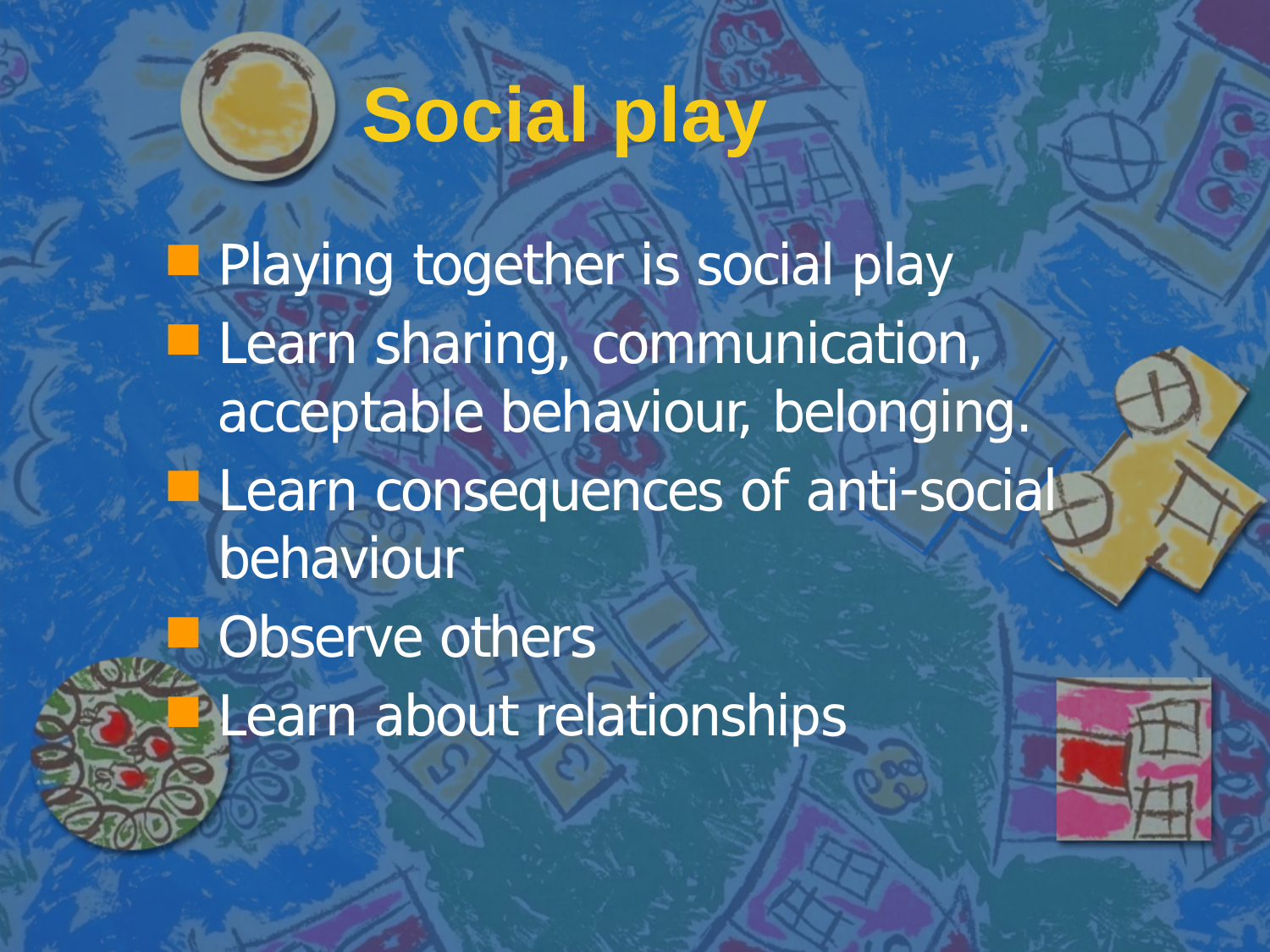

# Social play
Playing together is social play
Learn sharing, communication, acceptable behaviour, belonging.
Learn consequences of anti-social behaviour
Observe others
Learn about relationships